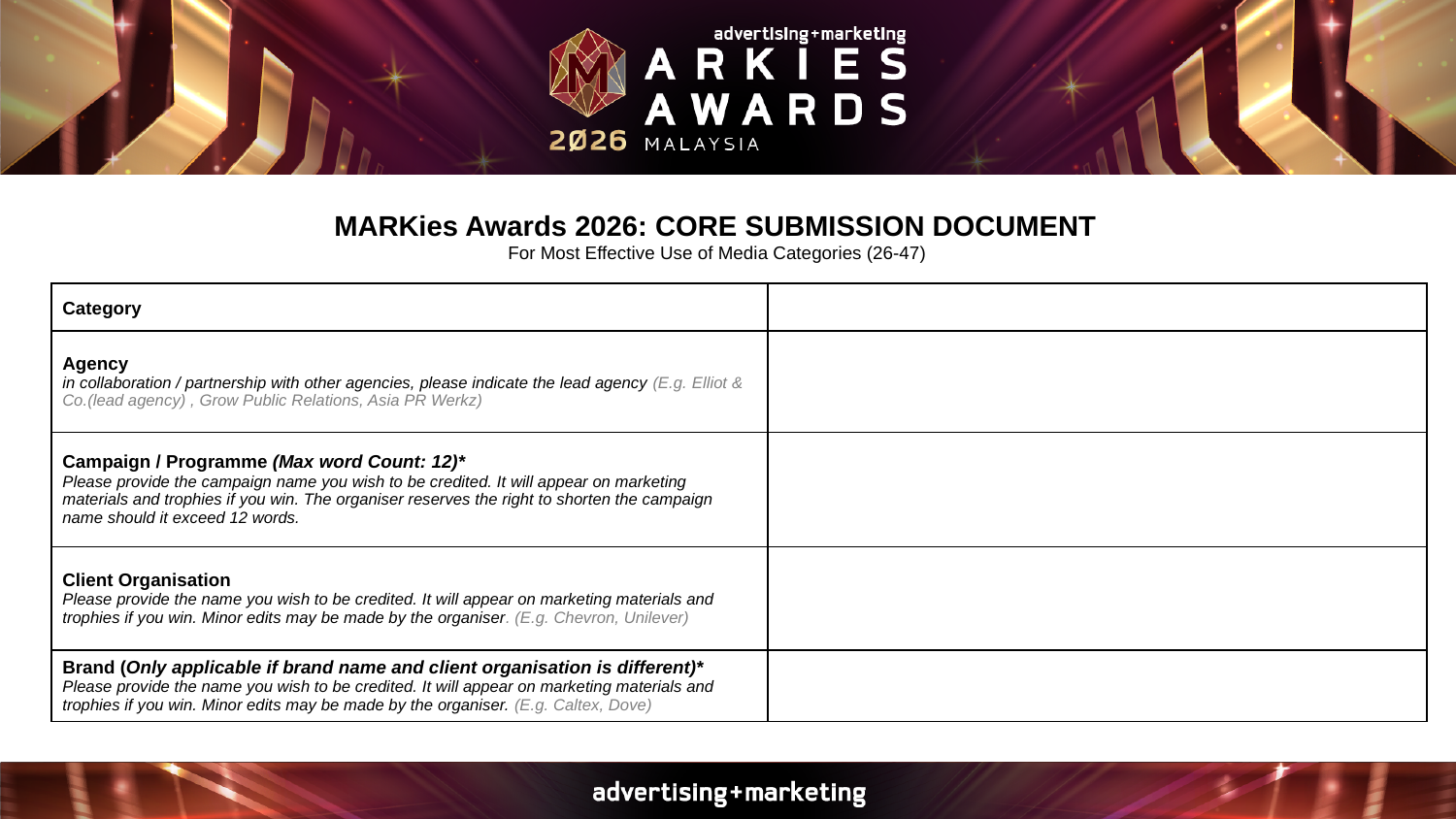

MARKies Awards 2026: CORE SUBMISSION DOCUMENT
For Most Effective Use of Media Categories (26-47)
| Category |  |
| --- | --- |
| Agency in collaboration / partnership with other agencies, please indicate the lead agency (E.g. Elliot & Co.(lead agency) , Grow Public Relations, Asia PR Werkz) |  |
| Campaign / Programme (Max word Count: 12)\* Please provide the campaign name you wish to be credited. It will appear on marketing materials and trophies if you win. The organiser reserves the right to shorten the campaign name should it exceed 12 words. |  |
| Client Organisation Please provide the name you wish to be credited. It will appear on marketing materials and trophies if you win. Minor edits may be made by the organiser. (E.g. Chevron, Unilever) |  |
| Brand (Only applicable if brand name and client organisation is different)\* Please provide the name you wish to be credited. It will appear on marketing materials and trophies if you win. Minor edits may be made by the organiser. (E.g. Caltex, Dove) |  |